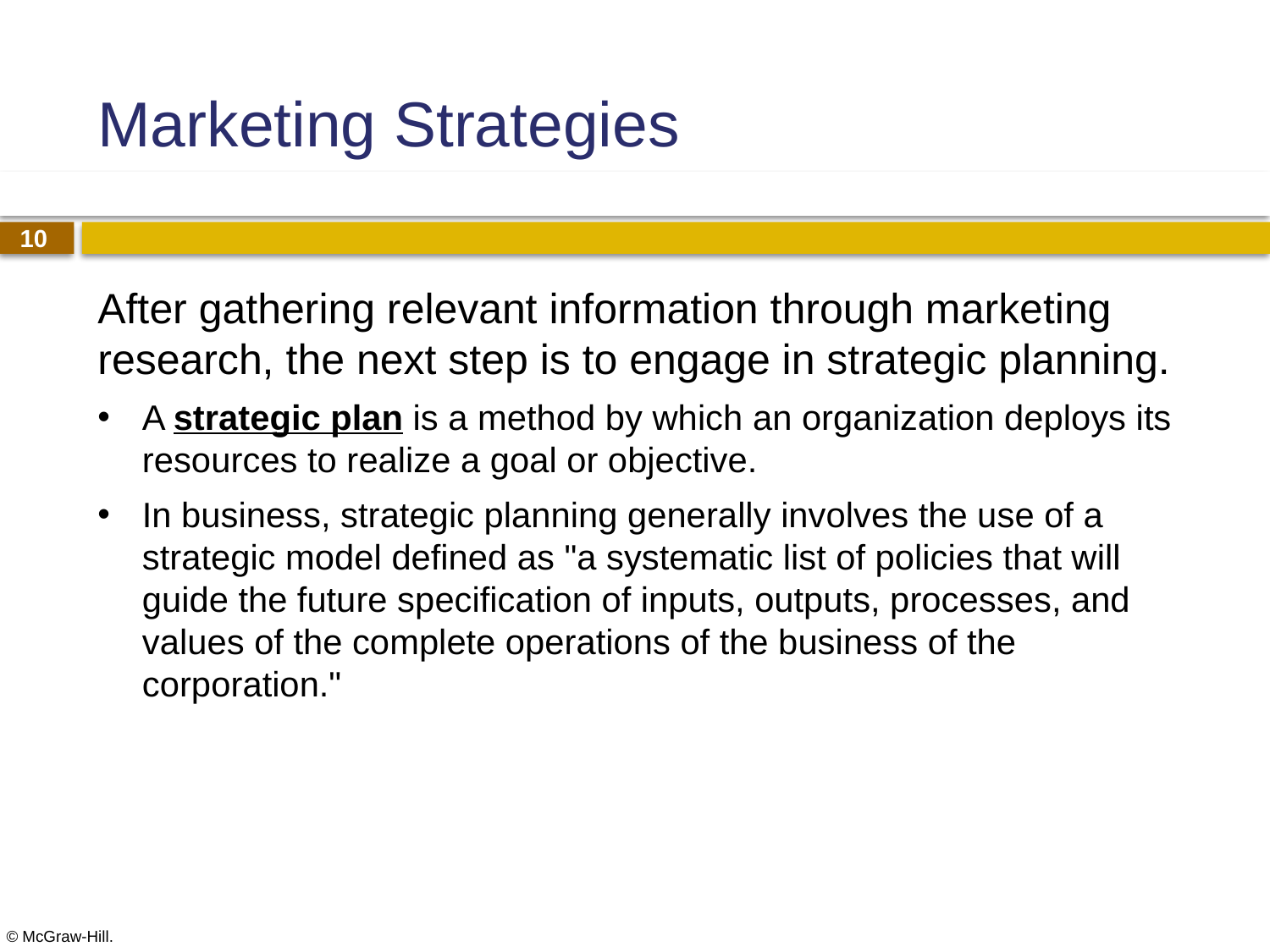

# Marketing Strategies
After gathering relevant information through marketing research, the next step is to engage in strategic planning.
A strategic plan is a method by which an organization deploys its resources to realize a goal or objective.
In business, strategic planning generally involves the use of a strategic model defined as "a systematic list of policies that will guide the future specification of inputs, outputs, processes, and values of the complete operations of the business of the corporation."